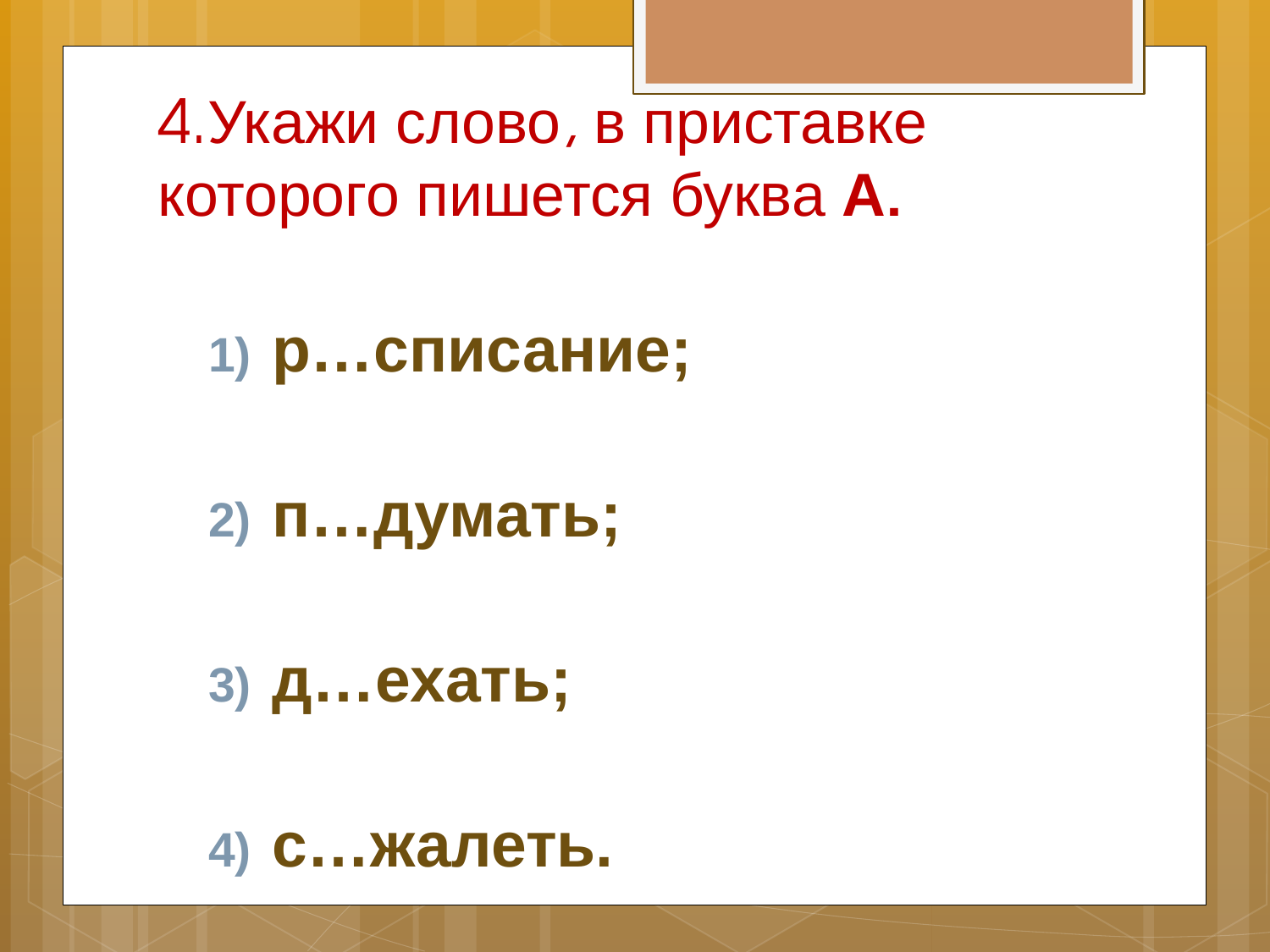

# 4.Укажи слово, в приставке которого пишется буква А.
р…списание;
п…думать;
д…ехать;
с…жалеть.